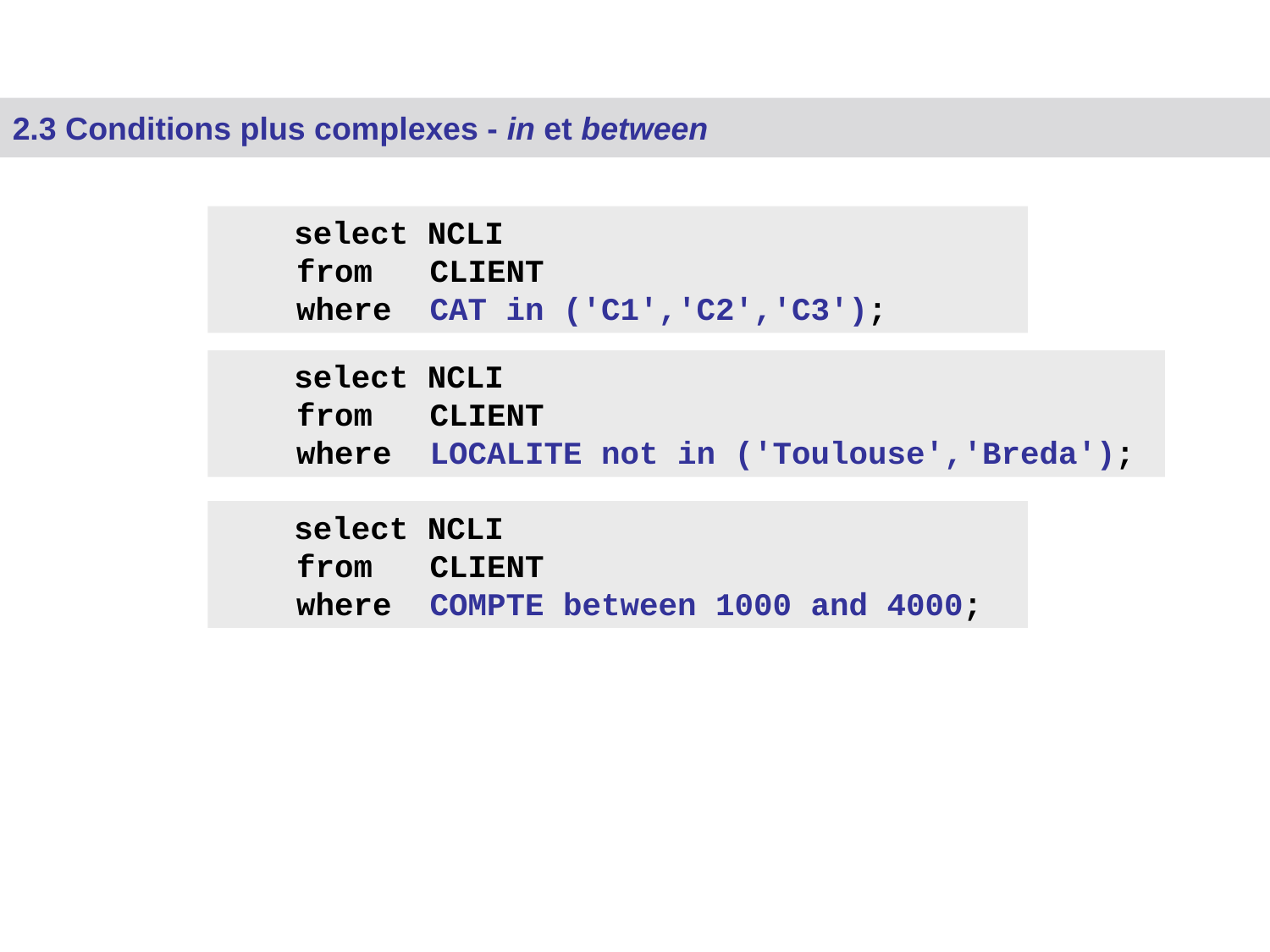

2.3 Conditions plus complexes - in et between
     select NCLI
    from   CLIENT
    where  CAT in ('C1','C2','C3');
     select NCLI
    from   CLIENT
    where  LOCALITE not in ('Toulouse','Breda');
     select NCLI
    from   CLIENT
    where  COMPTE between 1000 and 4000;